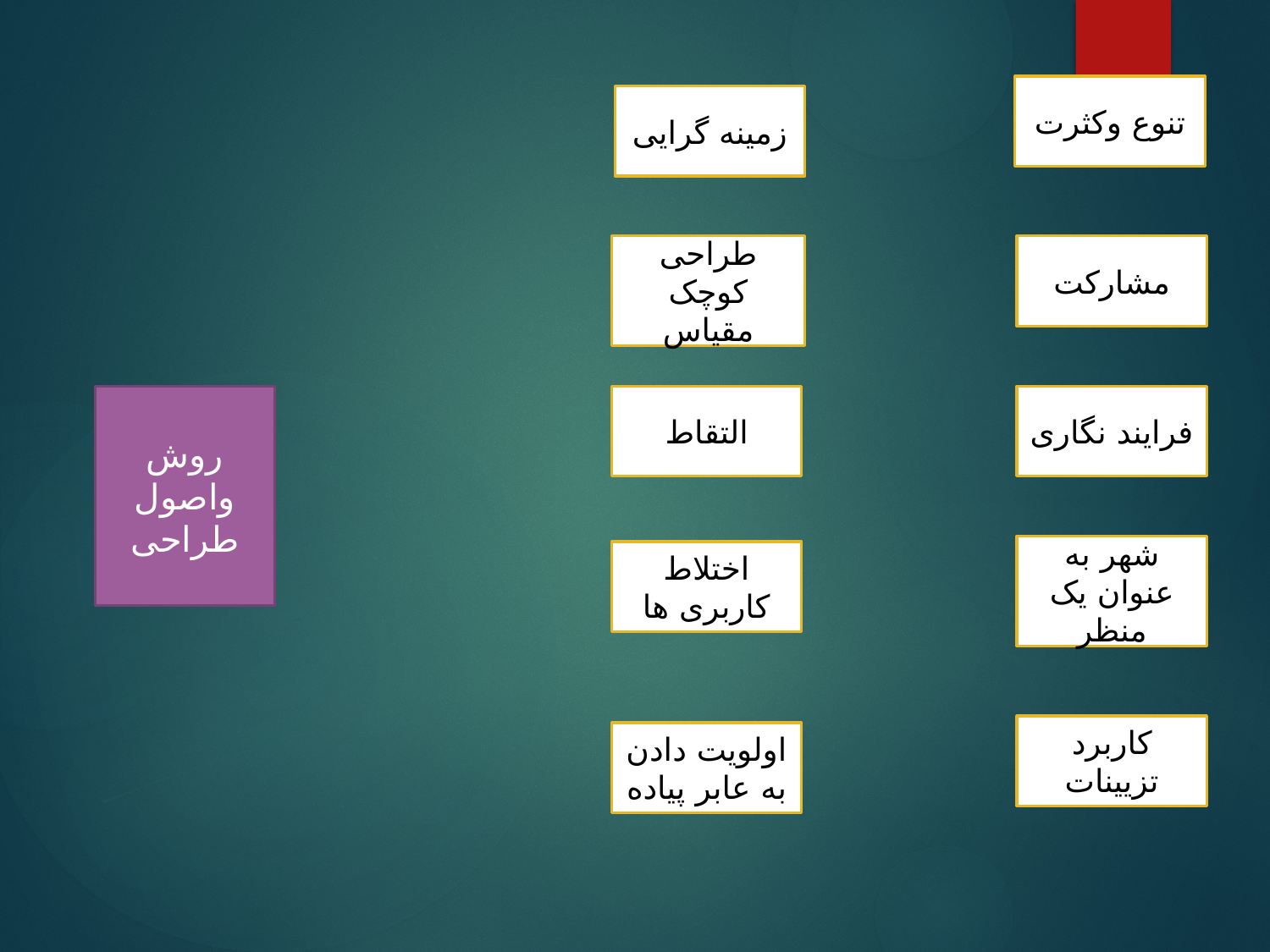

تنوع وکثرت
زمینه گرایی
طراحی کوچک مقیاس
مشارکت
روش واصول طراحی
التقاط
فرایند نگاری
شهر به عنوان یک منظر
اختلاط کاربری ها
کاربرد تزیینات
اولویت دادن به عابر پیاده